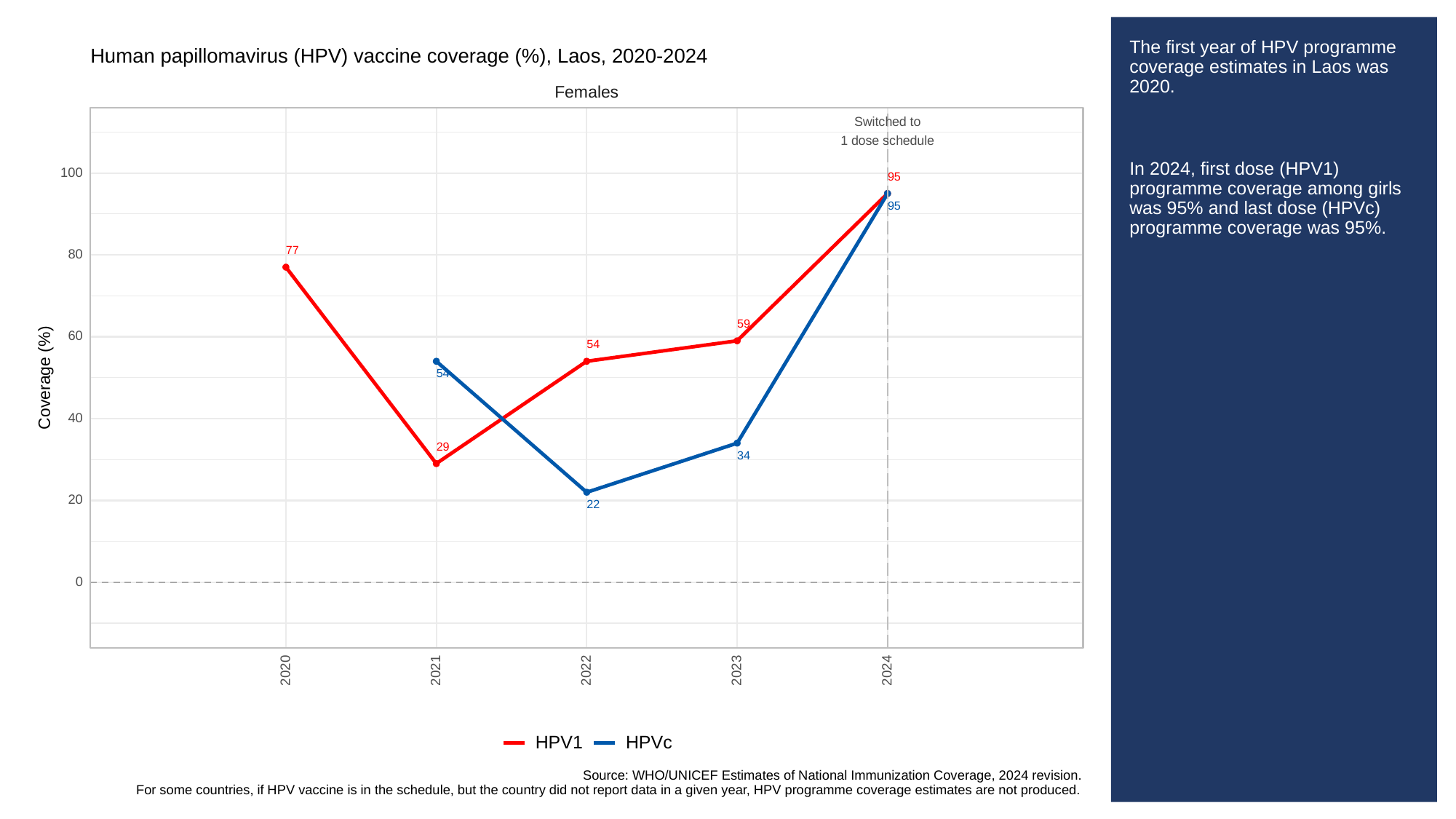

# The first year of HPV programme coverage estimates in Laos was 2020.

In 2024, first dose (HPV1) programme coverage among girls was 95% and last dose (HPVc) programme coverage was 95%.

Human papillomavirus (HPV) vaccine coverage (%), Laos, 2020-2024
Females

Switched to

1 dose schedule
100
95

95

77
80

59
60

54

54
Coverage (%)

40

29
34

20

22

0

2023
2020
2021
2022
2024
HPVc
HPV1

Source: WHO/UNICEF Estimates of National Immunization Coverage, 2024 revision.
For some countries, if HPV vaccine is in the schedule, but the country did not report data in a given year, HPV programme coverage estimates are not produced.